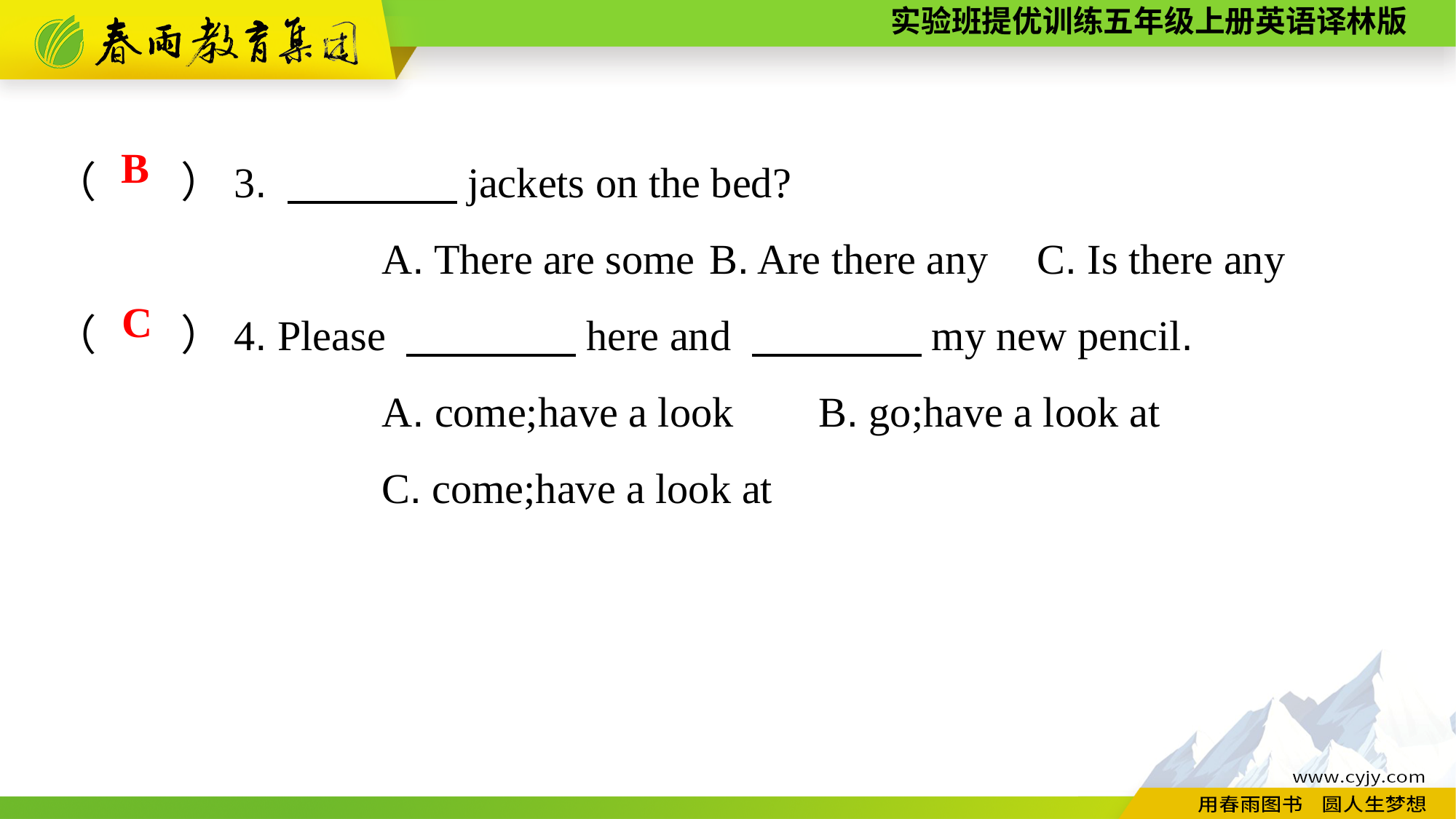

（　　）3. 　　　　jackets on the bed?
			A. There are some	B. Are there any	C. Is there any
（　　）4. Please 　　　　here and 　　　　my new pencil.
			A. come;have a look	B. go;have a look at
			C. come;have a look at
B
C